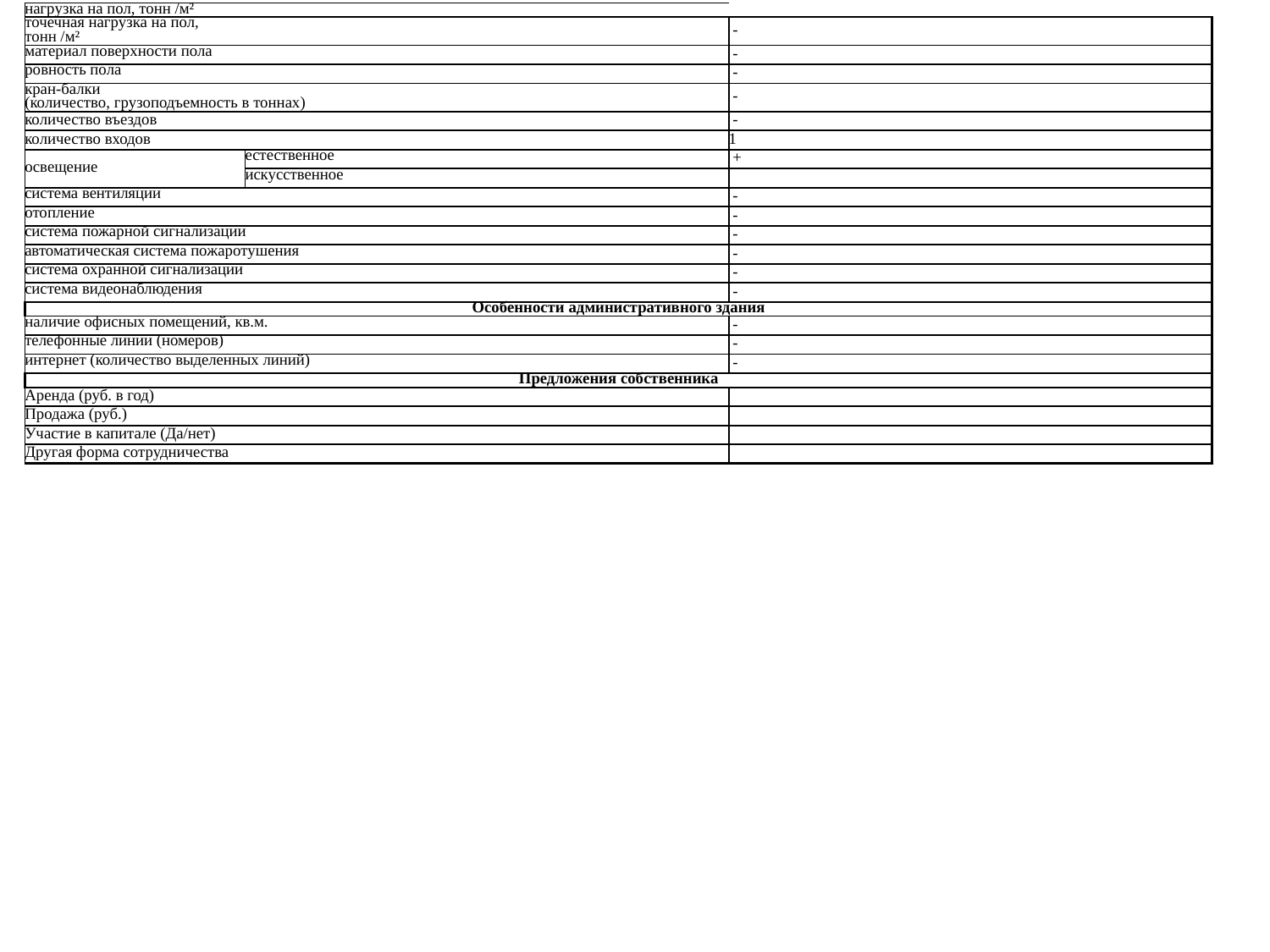

| нагрузка на пол, тонн /м² |  |  |
| --- | --- | --- |
| точечная нагрузка на пол, тонн /м² |  | - |
| материал поверхности пола |  | - |
| ровность пола |  | - |
| кран-балки (количество, грузоподъемность в тоннах) |  | - |
| количество въездов |  | - |
| количество входов |  | 1 |
| освещение | естественное | + |
|  | искусственное |  |
| система вентиляции |  | - |
| отопление |  | - |
| система пожарной сигнализации |  | - |
| автоматическая система пожаротушения |  | - |
| система охранной сигнализации |  | - |
| система видеонаблюдения |  | - |
| Особенности административного здания |  |  |
| наличие офисных помещений, кв.м. |  | - |
| телефонные линии (номеров) |  | - |
| интернет (количество выделенных линий) |  | - |
| Предложения собственника |  |  |
| Аренда (руб. в год) |  |  |
| Продажа (руб.) |  |  |
| Участие в капитале (Да/нет) |  |  |
| Другая форма сотрудничества |  |  |